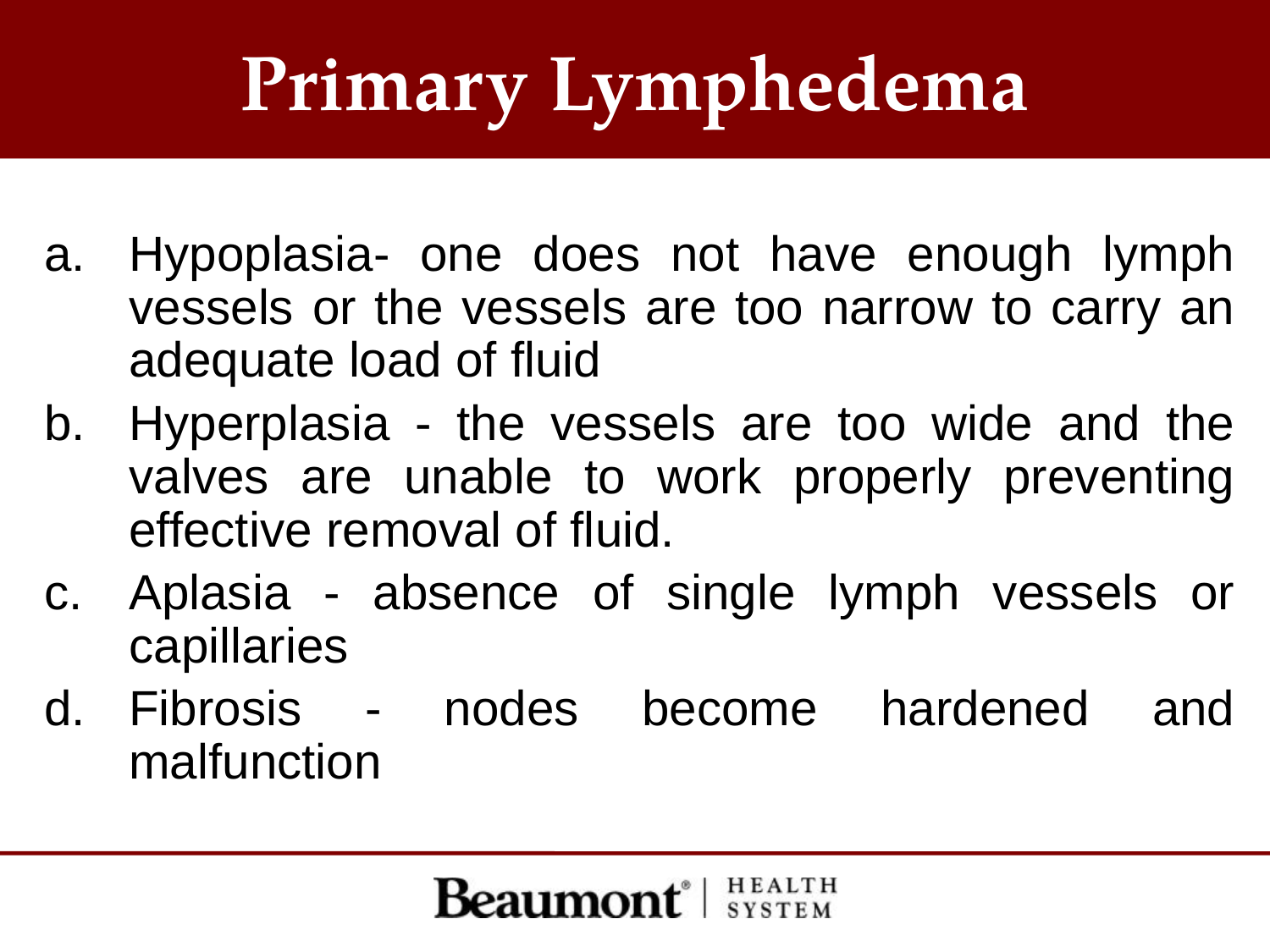

# Primary Lymphedema
Hypoplasia- one does not have enough lymph vessels or the vessels are too narrow to carry an adequate load of fluid
Hyperplasia - the vessels are too wide and the valves are unable to work properly preventing effective removal of fluid.
Aplasia - absence of single lymph vessels or capillaries
Fibrosis - nodes become hardened and malfunction